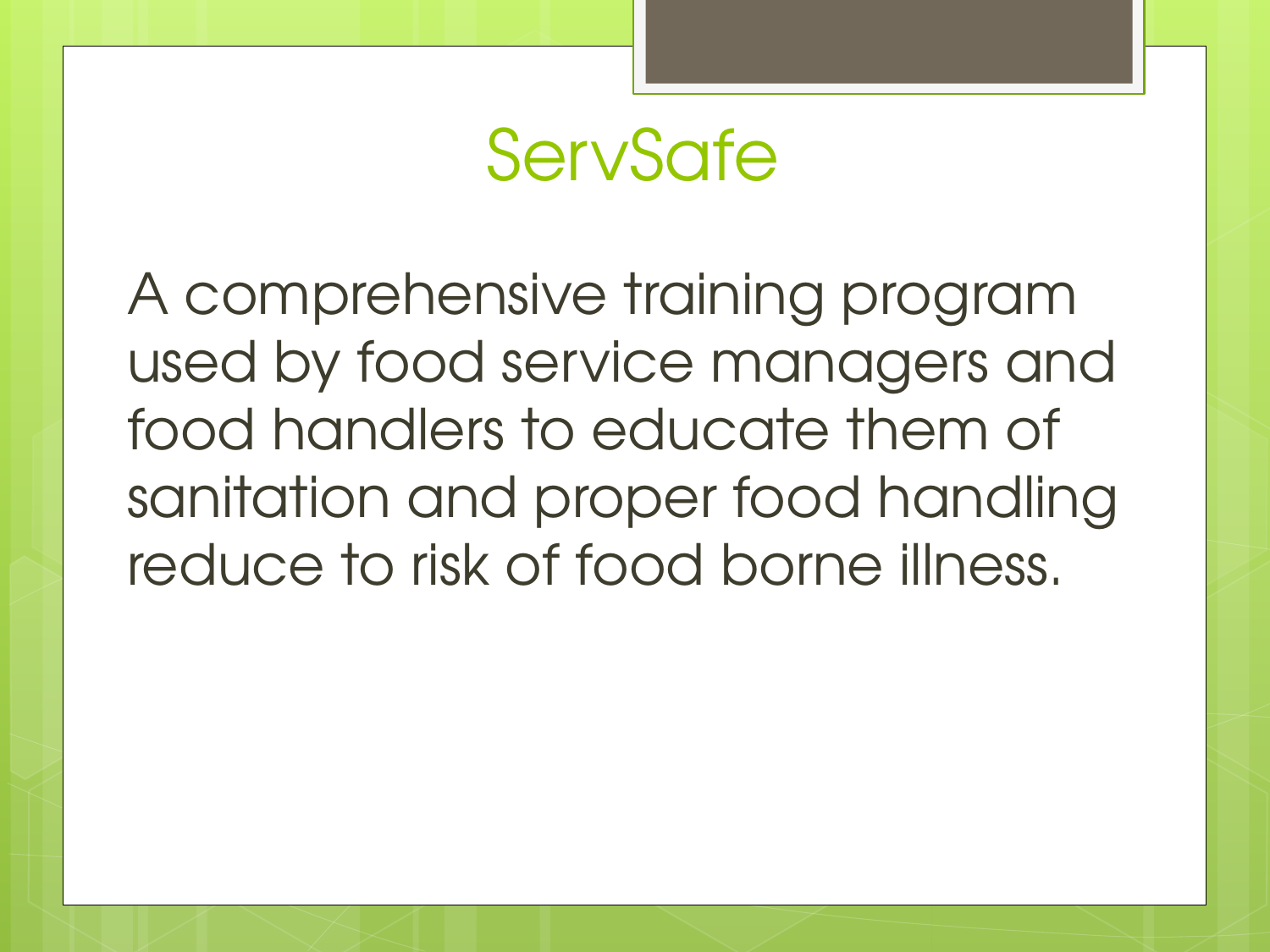

# ServSafe
A comprehensive training program used by food service managers and food handlers to educate them of sanitation and proper food handling reduce to risk of food borne illness.